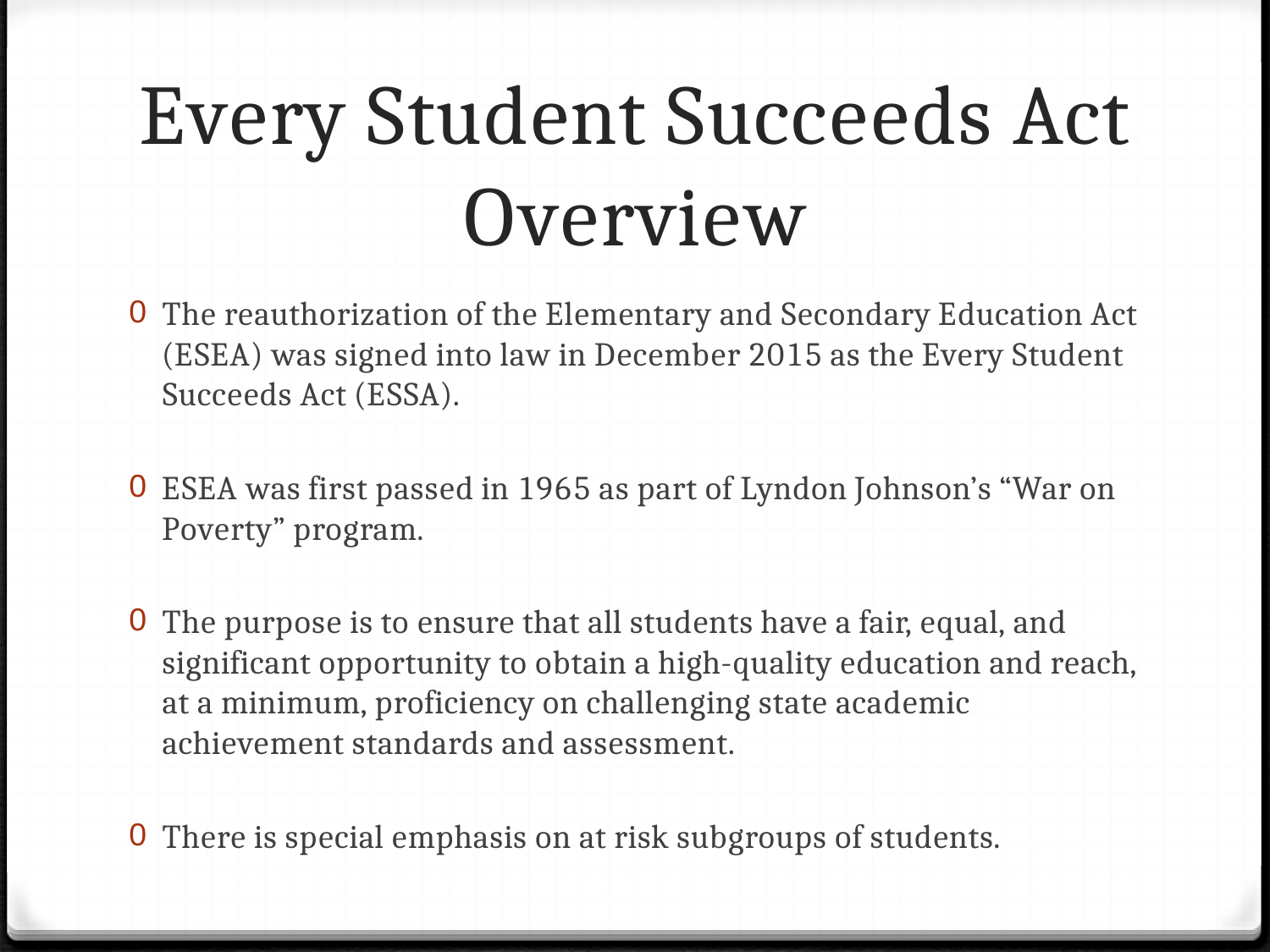

# Every Student Succeeds Act Overview
The reauthorization of the Elementary and Secondary Education Act (ESEA) was signed into law in December 2015 as the Every Student Succeeds Act (ESSA).

ESEA was first passed in 1965 as part of Lyndon Johnson’s “War on Poverty” program.

The purpose is to ensure that all students have a fair, equal, and significant opportunity to obtain a high-quality education and reach, at a minimum, proficiency on challenging state academic achievement standards and assessment.

There is special emphasis on at risk subgroups of students.